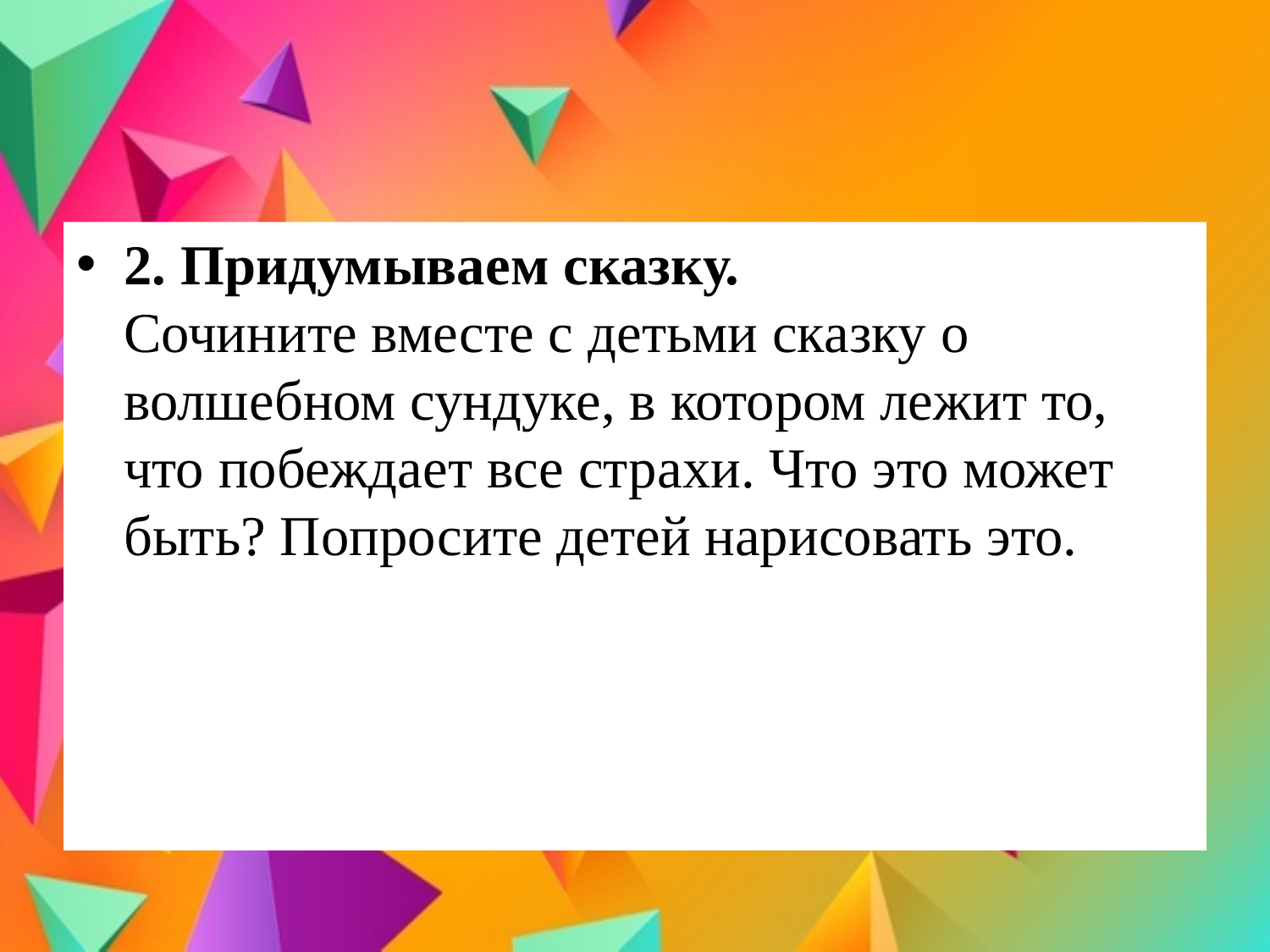

#
2. Придумываем сказку. 
Сочините вместе с детьми сказку о волшебном сундуке, в котором лежит то, что побеждает все страхи. Что это может быть? Попросите детей нарисовать это.